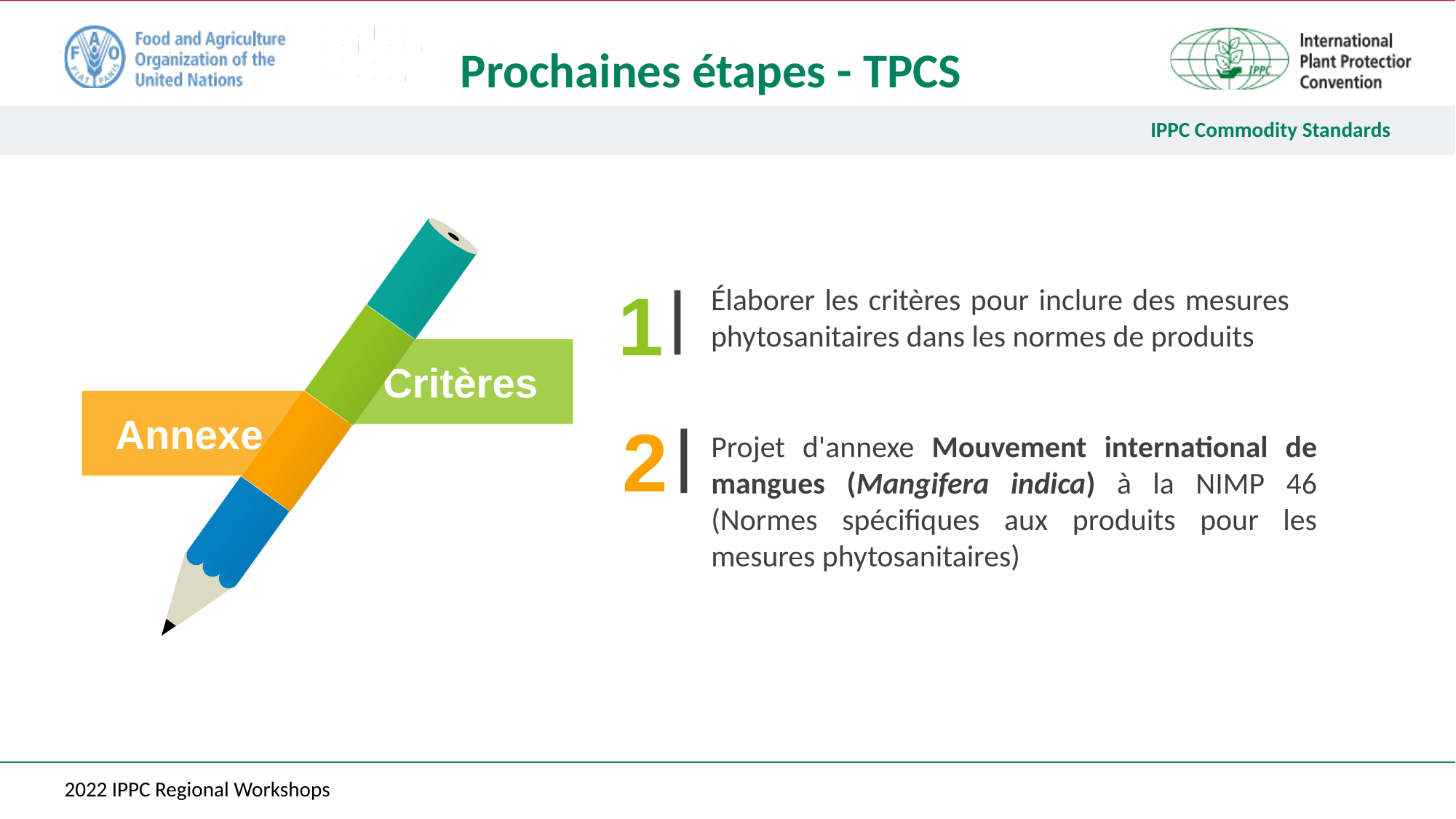

# Prochaines étapes - TPCS

1
Élaborer les critères pour inclure des mesures phytosanitaires dans les normes de produits

Critères
  Annexe
2
Projet d'annexe Mouvement international de mangues (Mangifera indica) à la NIMP 46 (Normes spécifiques aux produits pour les mesures phytosanitaires)